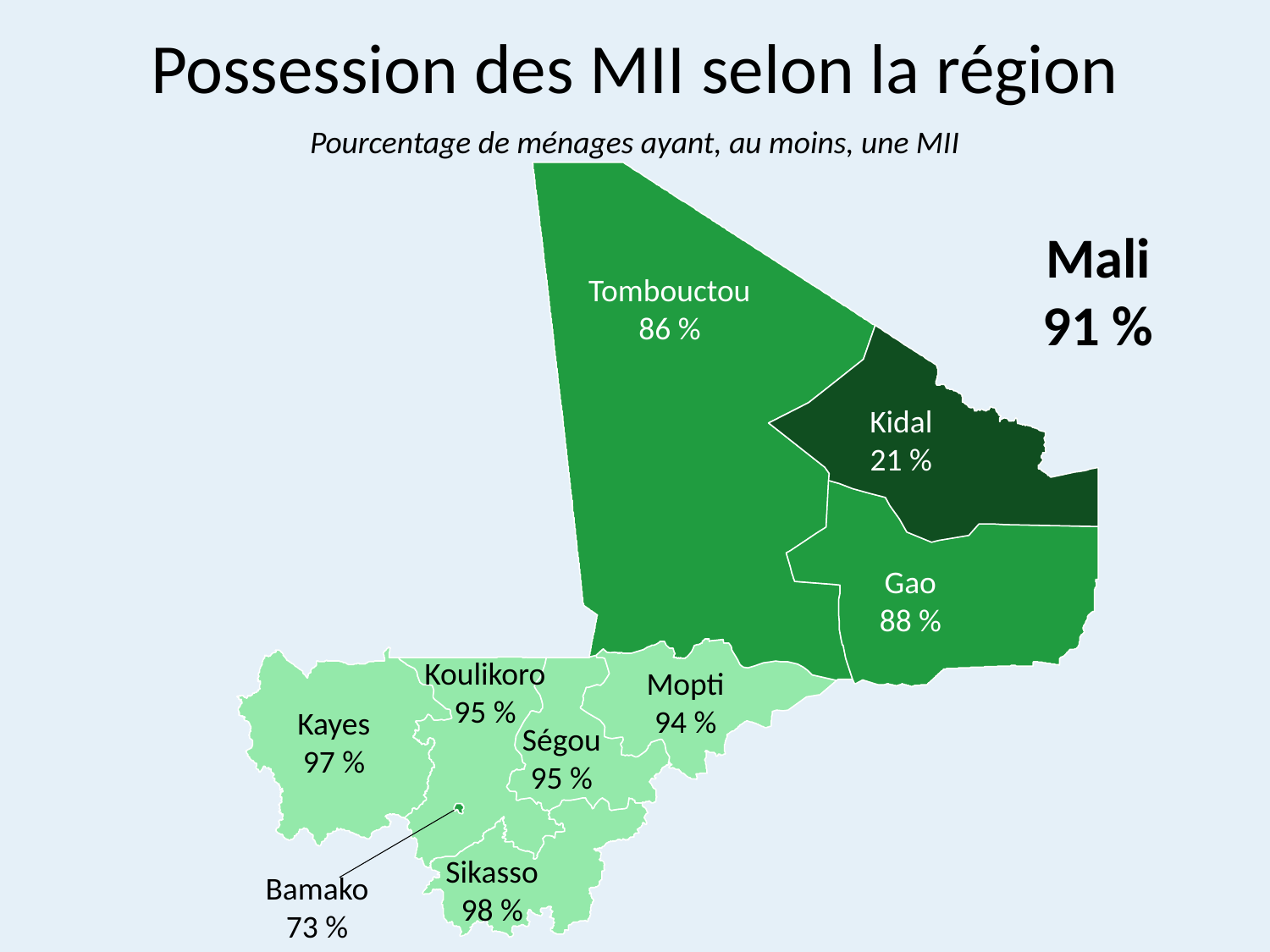

# Possession des MII selon la région
Pourcentage de ménages ayant, au moins, une MII

Mali
91 %
Tombouctou
86 %

Kidal
21 %

Gao
88 %

Koulikoro
95 %

Mopti
94 %
Kayes
97 %
Ségou
95 %

Sikasso
98 %
Bamako
73 %